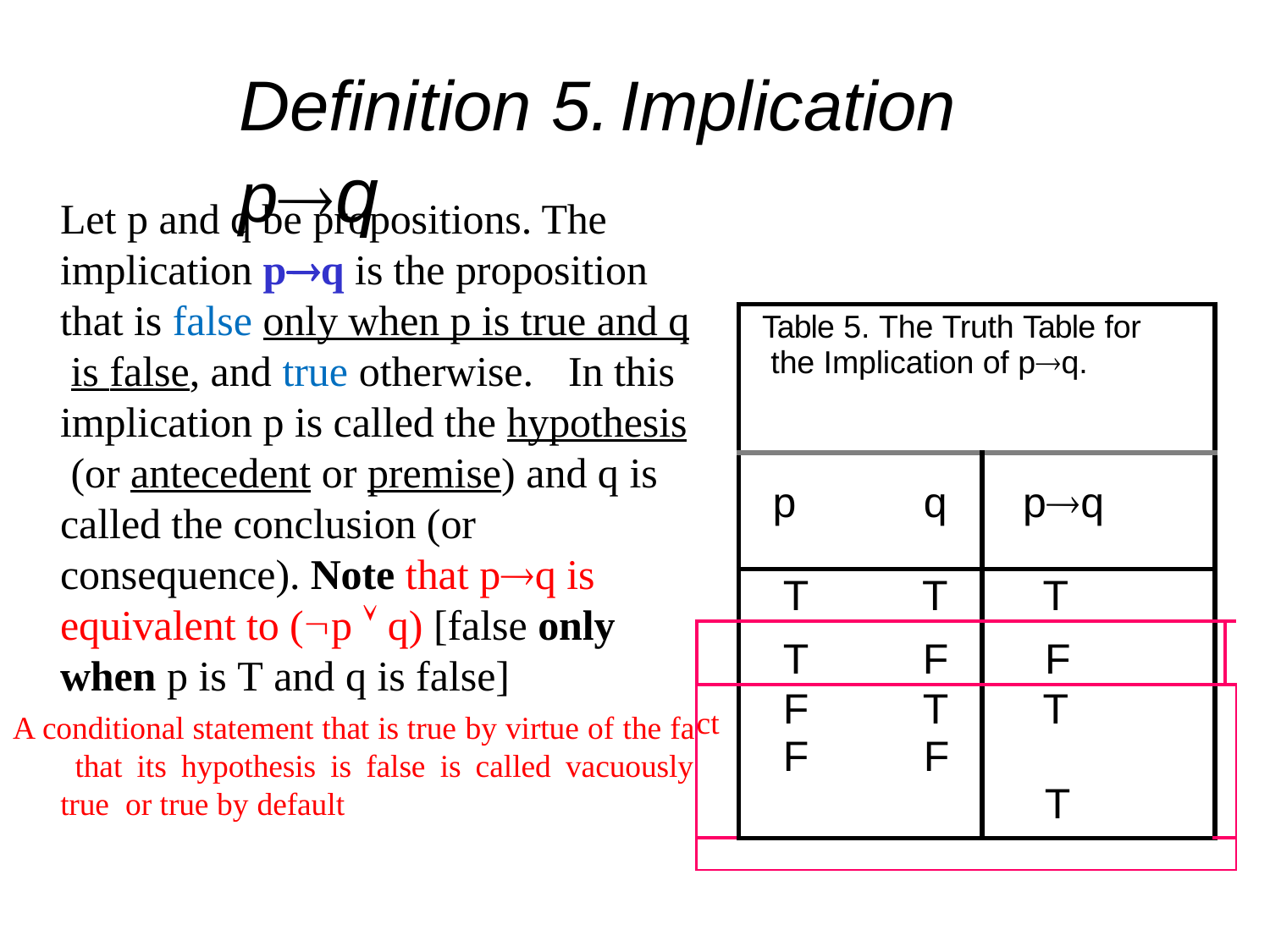

# Definition 5.	Implication p→q
Let p and q be propositions. The  implication p→q is the proposition  that is false only when p is true and q  is false, and true otherwise.	In this  implication p is called the hypothesis  (or antecedent or premise) and q is  called the conclusion (or  consequence). Note that p→q is  equivalent to (¬p ∨ q) [false only  when p is T and q is false]
A conditional statement that is true by virtue of the fa  that its hypothesis is false is called vacuously true  or true by default
|  | Table 5. The Truth Table for the Implication of p→q. |  |  |  |
| --- | --- | --- | --- | --- |
|  | p q | p→q |  |  |
|  | T T | T |  |  |
|  | T F | F |  |  |
| ct | F T F F | T T |  |  |
|  |  |  |  |  |